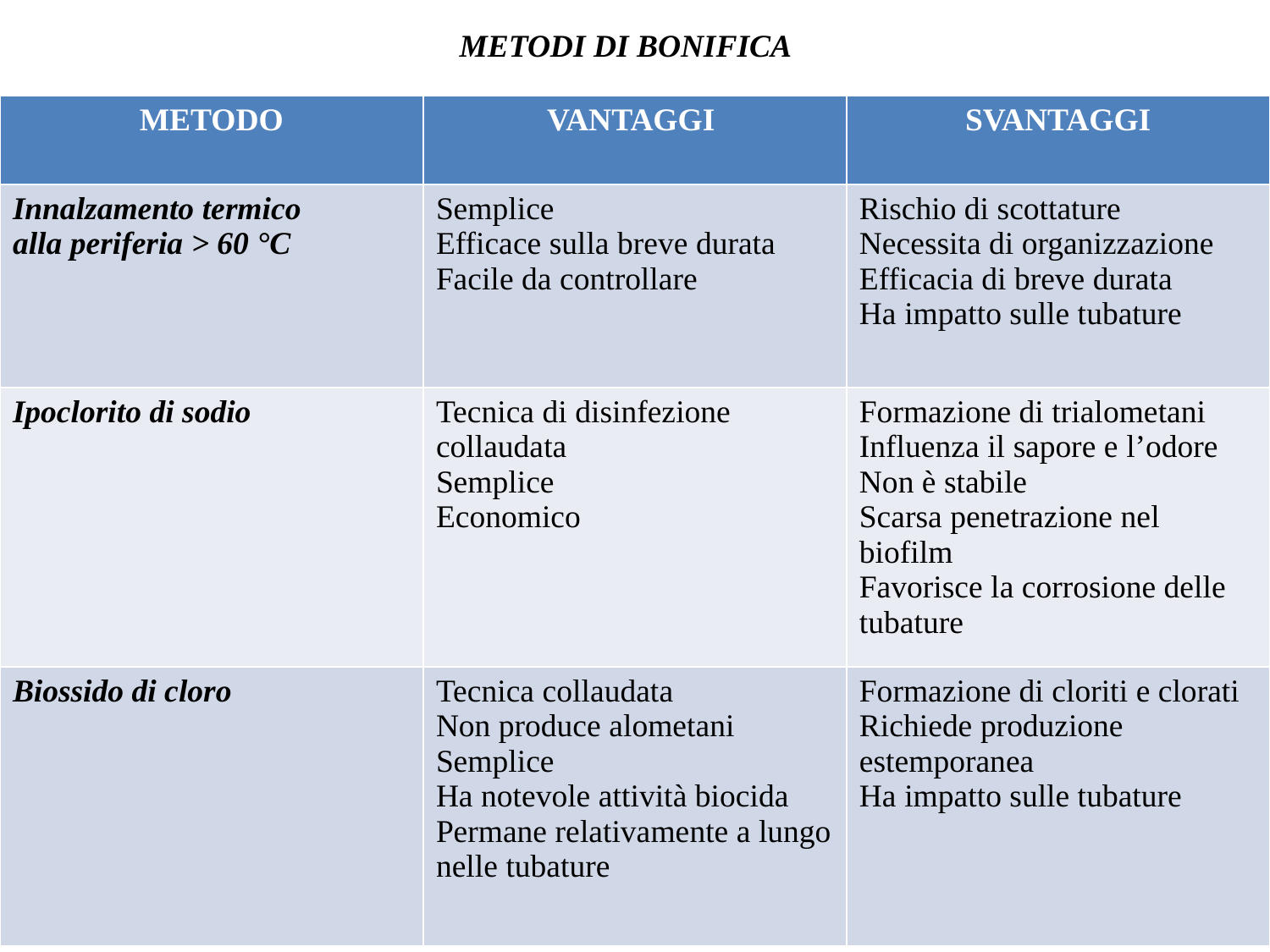

METODI DI BONIFICA
| METODO | VANTAGGI | SVANTAGGI |
| --- | --- | --- |
| Innalzamento termico alla periferia > 60 °C | Semplice Efficace sulla breve durata Facile da controllare | Rischio di scottature Necessita di organizzazione Efficacia di breve durata Ha impatto sulle tubature |
| Ipoclorito di sodio | Tecnica di disinfezione collaudata Semplice Economico | Formazione di trialometani Influenza il sapore e l’odore Non è stabile Scarsa penetrazione nel biofilm Favorisce la corrosione delle tubature |
| Biossido di cloro | Tecnica collaudata Non produce alometani Semplice Ha notevole attività biocida Permane relativamente a lungo nelle tubature | Formazione di cloriti e clorati Richiede produzione estemporanea Ha impatto sulle tubature |